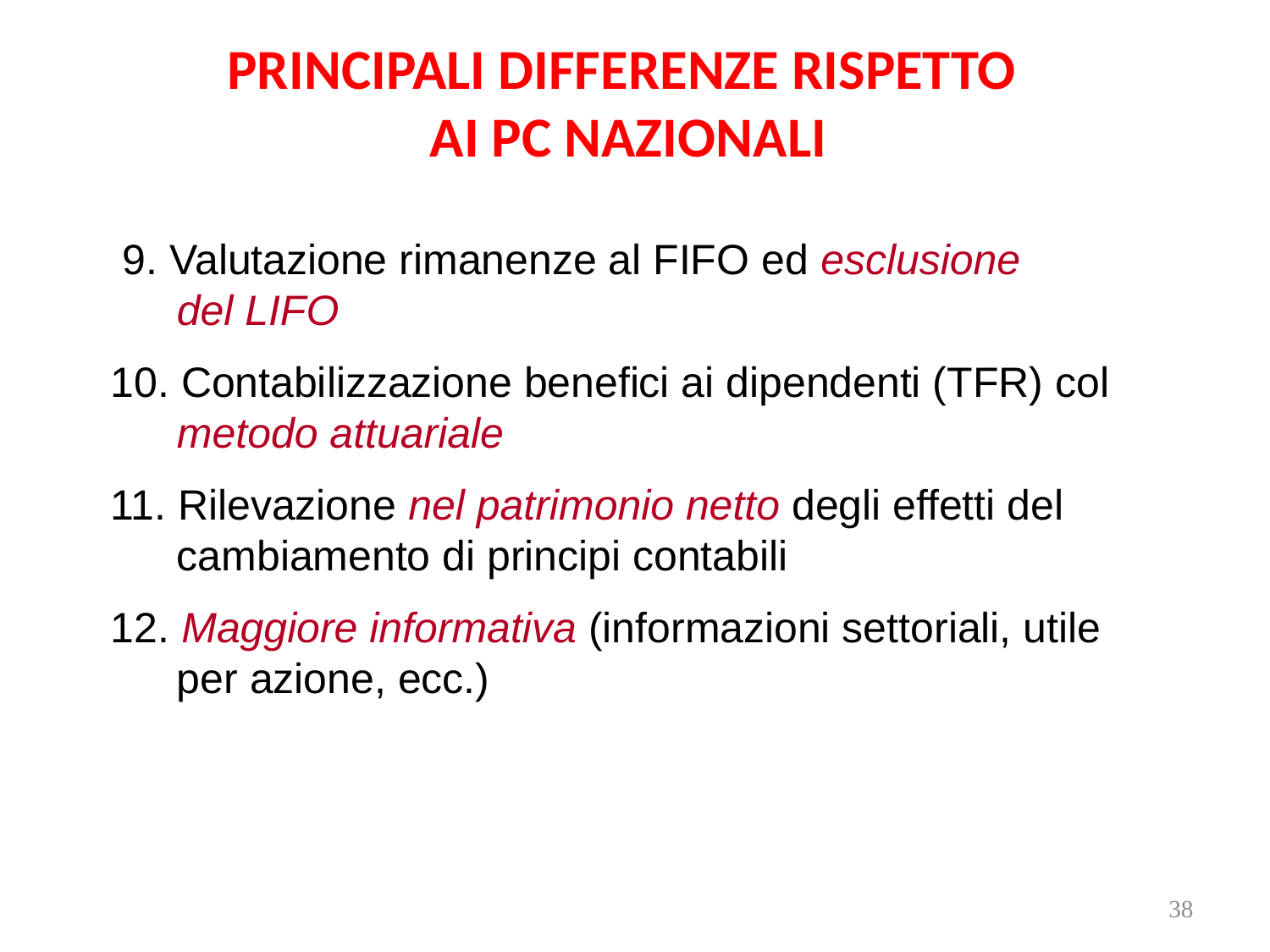

# PRINCIPALI DIFFERENZE RISPETTO AI PC NAZIONALI
 9. Valutazione rimanenze al FIFO ed esclusione        del LIFO
10. Contabilizzazione benefici ai dipendenti (TFR) col metodo attuariale
11. Rilevazione nel patrimonio netto degli effetti del cambiamento di principi contabili
12. Maggiore informativa (informazioni settoriali, utile per azione, ecc.)

38